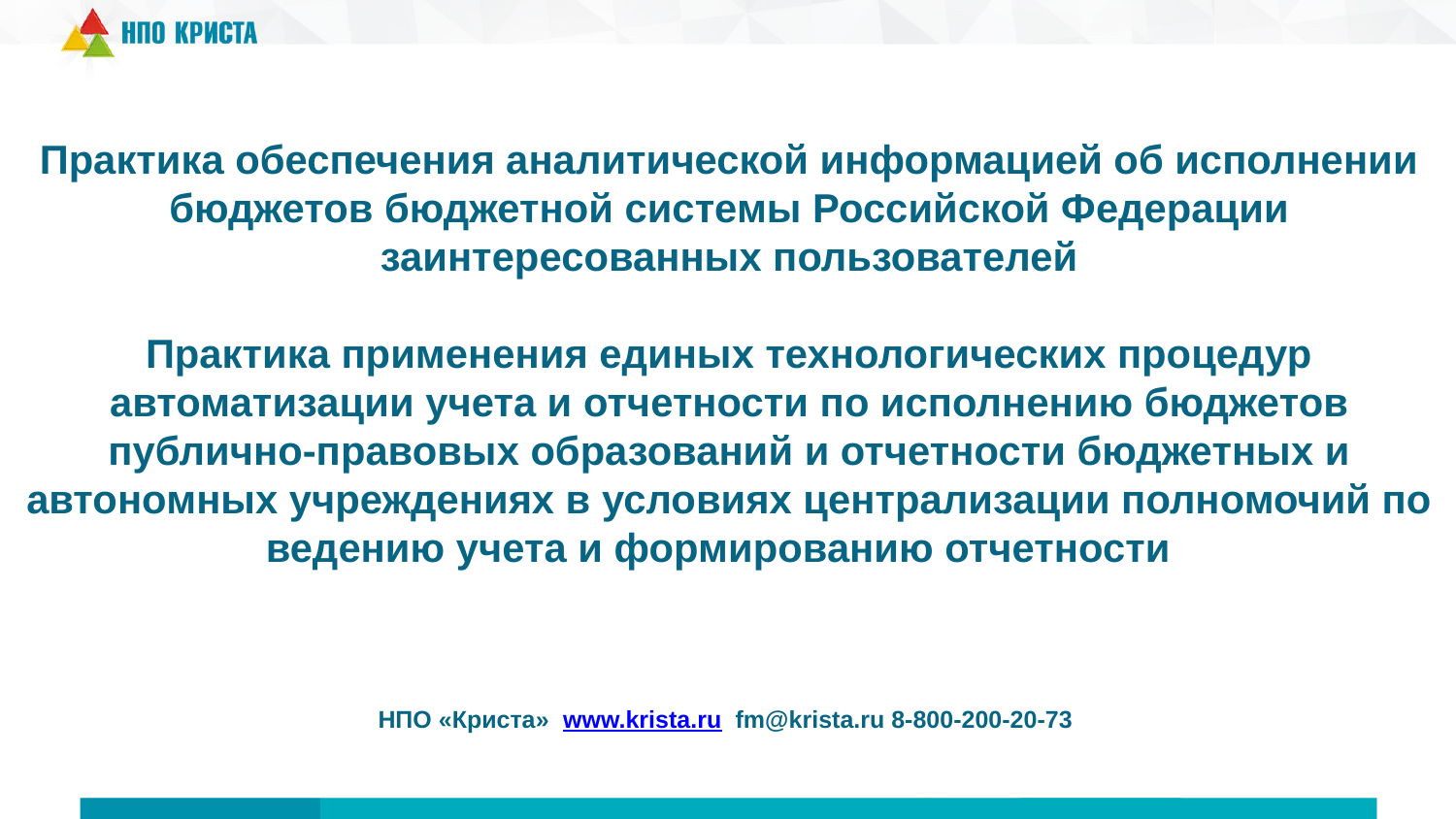

# Практика обеспечения аналитической информацией об исполнении бюджетов бюджетной системы Российской Федерации заинтересованных пользователей Практика применения единых технологических процедур автоматизации учета и отчетности по исполнению бюджетов публично-правовых образований и отчетности бюджетных и автономных учреждениях в условиях централизации полномочий по ведению учета и формированию отчетности
НПО «Криста»  www.krista.ru  fm@krista.ru 8-800-200-20-73